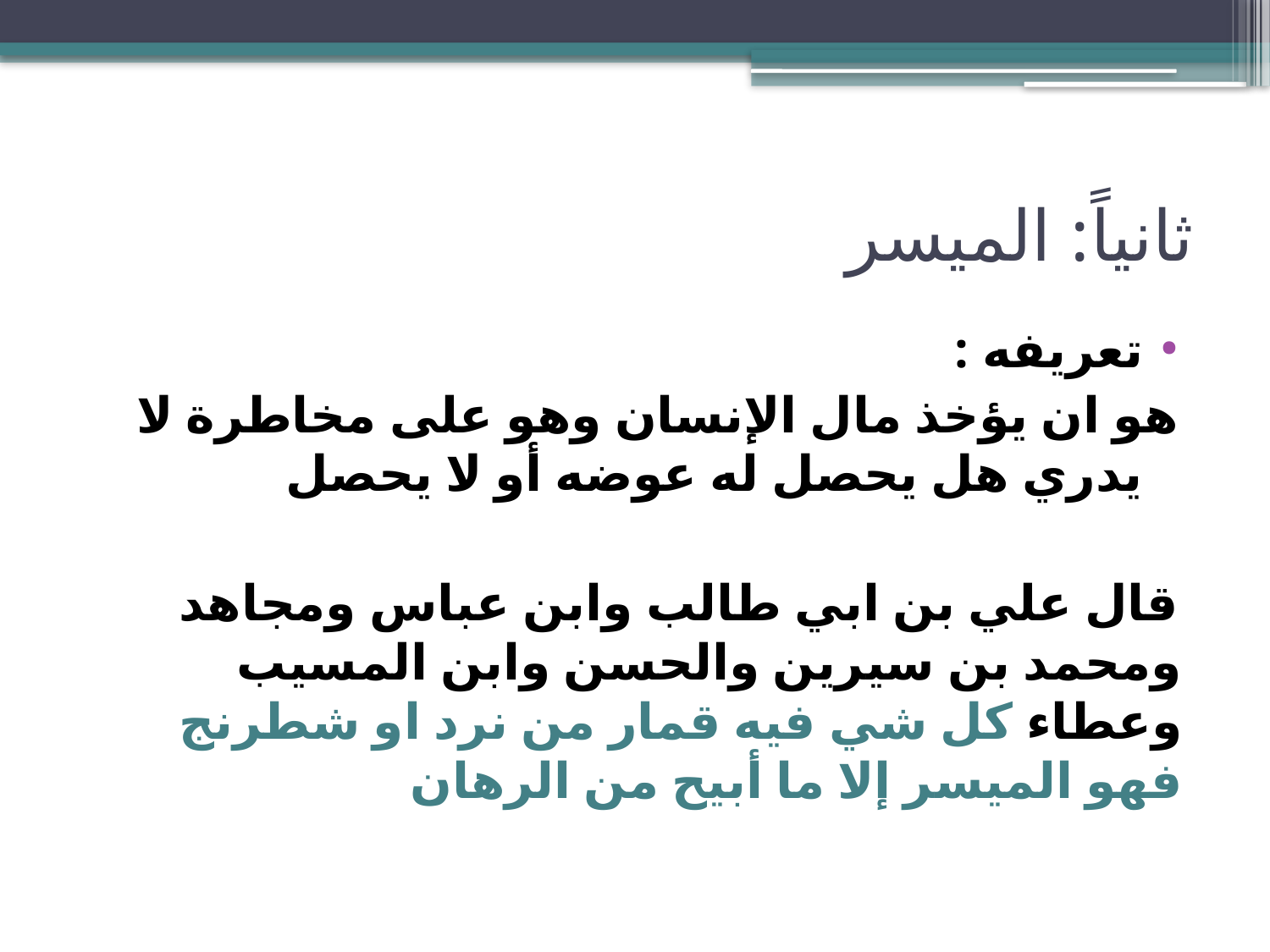

# ثانياً: الميسر
تعريفه :
هو ان يؤخذ مال الإنسان وهو على مخاطرة لا يدري هل يحصل له عوضه أو لا يحصل

قال علي بن ابي طالب وابن عباس ومجاهد ومحمد بن سيرين والحسن وابن المسيب وعطاء كل شي فيه قمار من نرد او شطرنج فهو الميسر إلا ما أبيح من الرهان